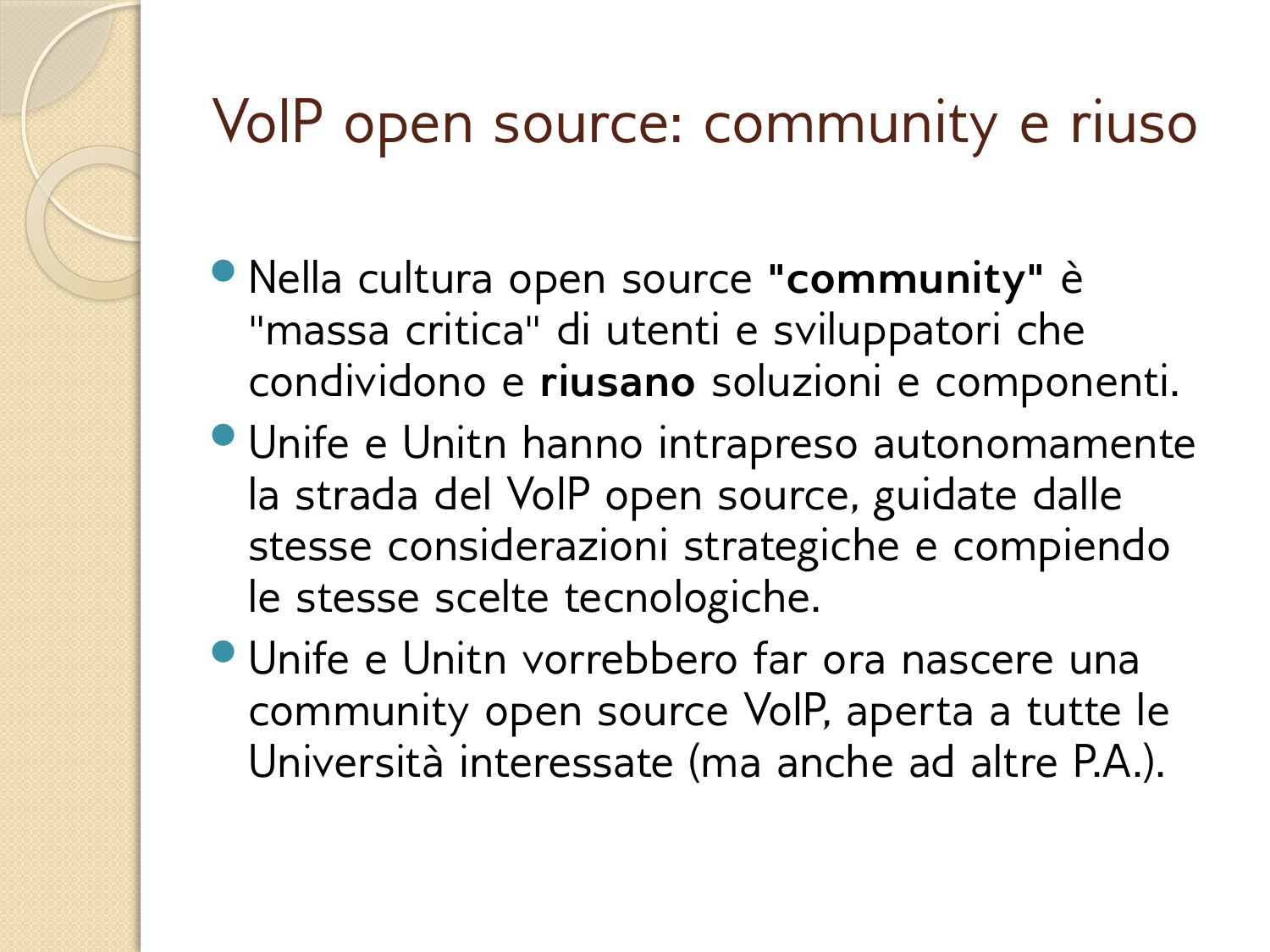

# VoIP open source: community e riuso
Nella cultura open source "community" è "massa critica" di utenti e sviluppatori che condividono e riusano soluzioni e componenti.
Unife e Unitn hanno intrapreso autonomamente la strada del VoIP open source, guidate dalle stesse considerazioni strategiche e compiendo le stesse scelte tecnologiche.
Unife e Unitn vorrebbero far ora nascere una community open source VoIP, aperta a tutte le Università interessate (ma anche ad altre P.A.).